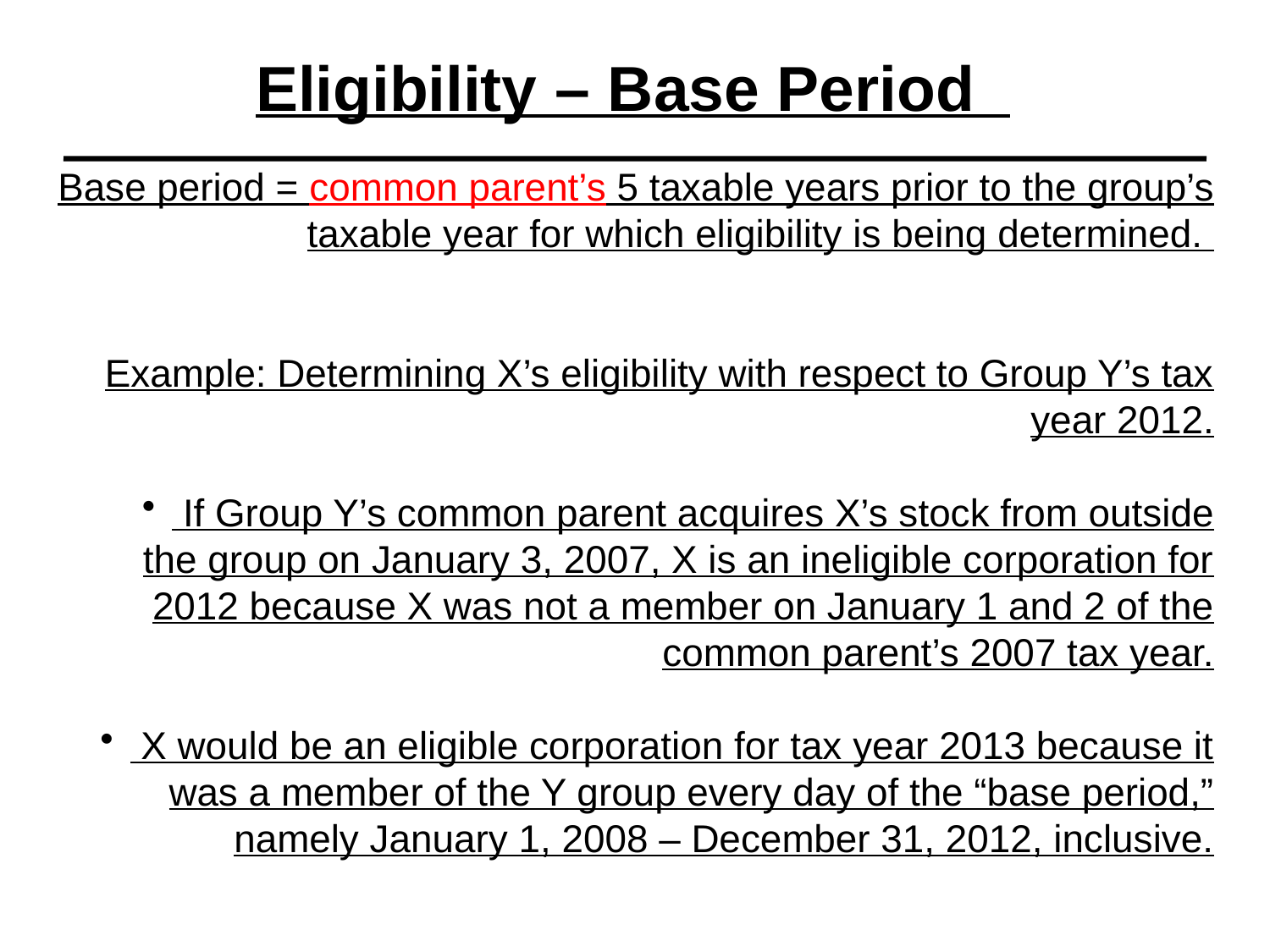

Eligibility – Base Period
Base period = common parent’s 5 taxable years prior to the group’s taxable year for which eligibility is being determined.

Example: Determining X’s eligibility with respect to Group Y’s tax year 2012.

 If Group Y’s common parent acquires X’s stock from outside the group on January 3, 2007, X is an ineligible corporation for 2012 because X was not a member on January 1 and 2 of the common parent’s 2007 tax year.

 X would be an eligible corporation for tax year 2013 because it was a member of the Y group every day of the “base period,” namely January 1, 2008 – December 31, 2012, inclusive.